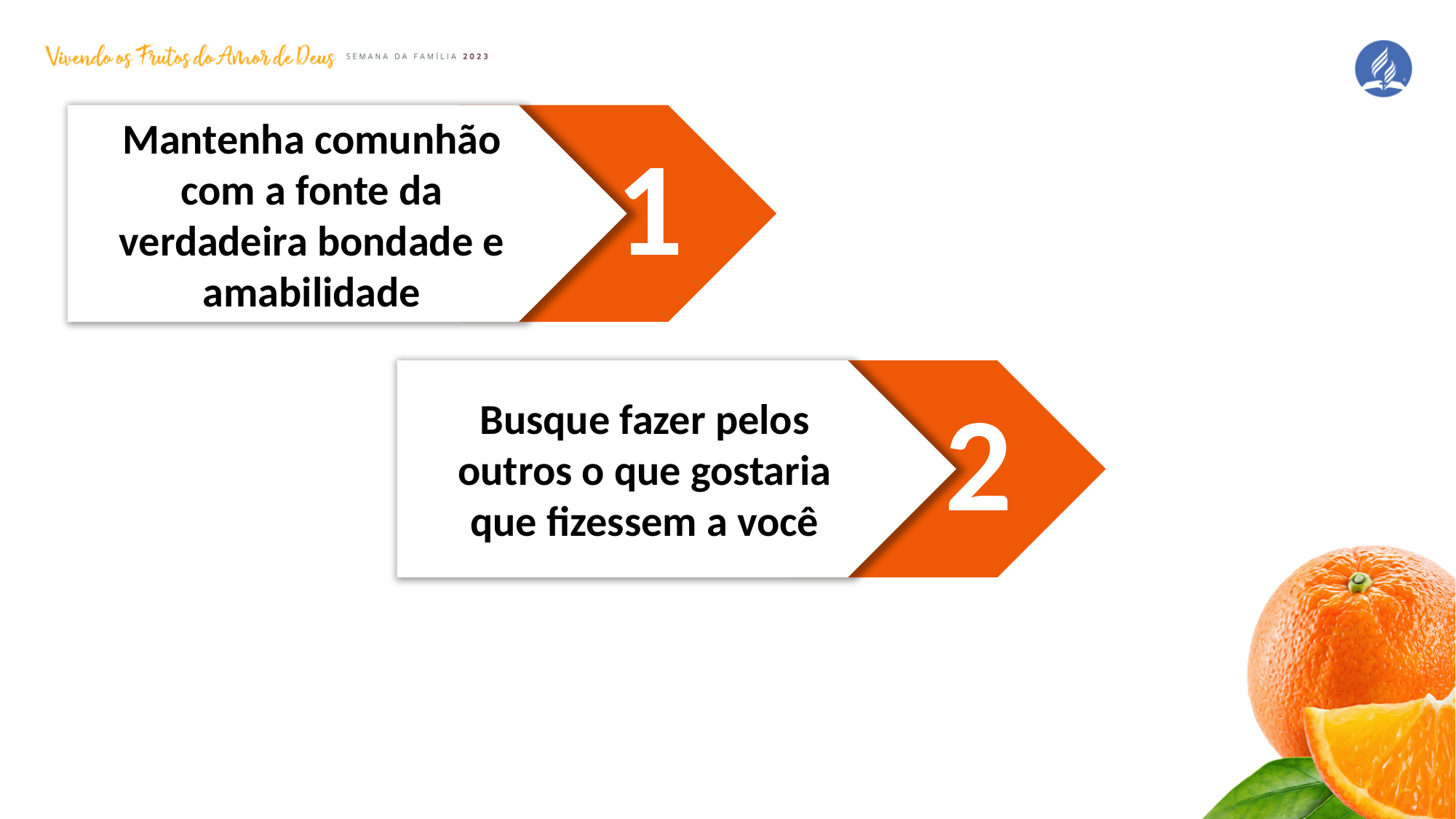

Mantenha comunhão com a fonte da verdadeira bondade e amabilidade
1

2
Busque fazer pelos outros o que gostaria que fizessem a você